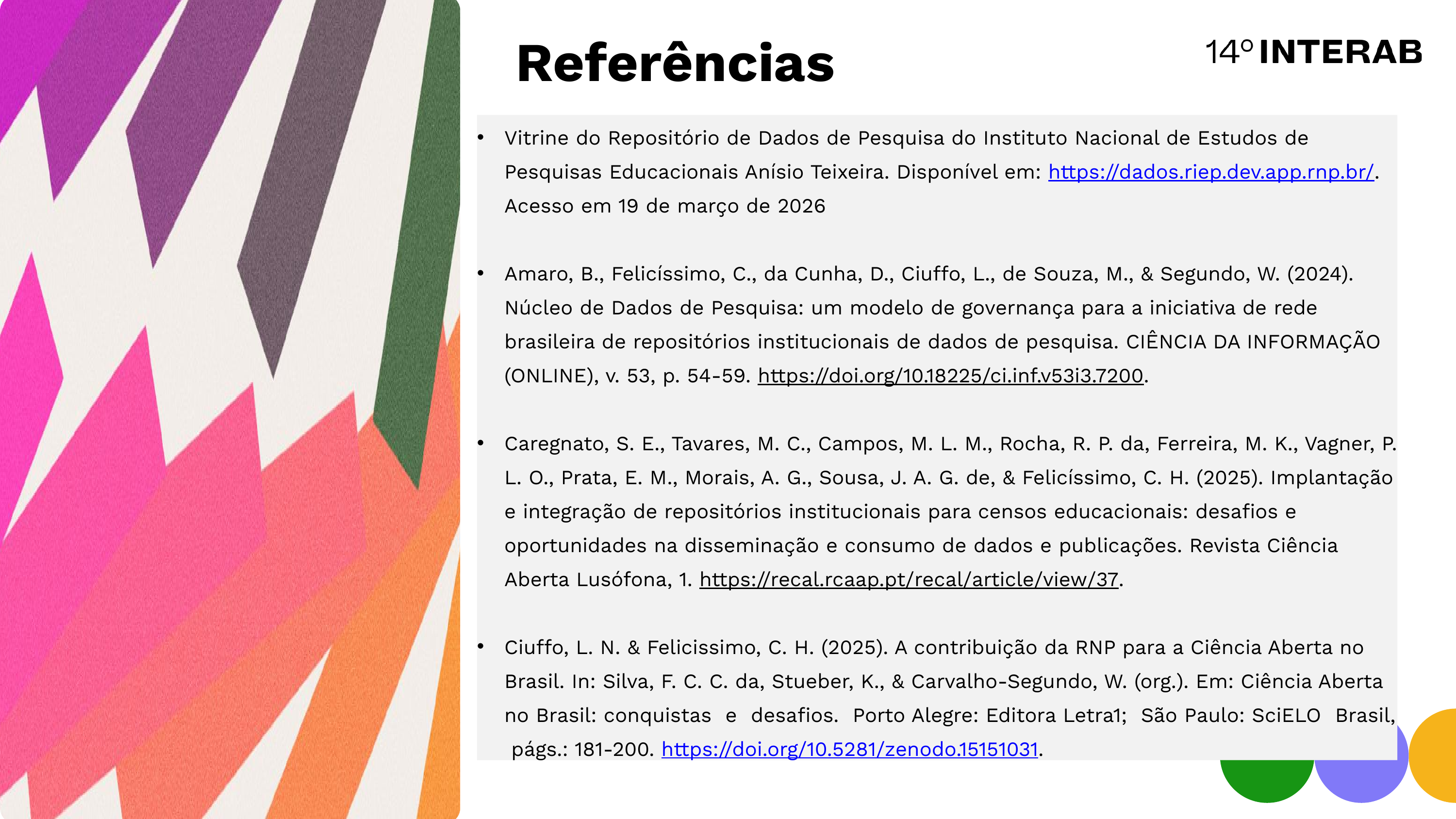

Referências

Vitrine do Repositório de Dados de Pesquisa do Instituto Nacional de Estudos de Pesquisas Educacionais Anísio Teixeira. Disponível em: https://dados.riep.dev.app.rnp.br/. Acesso em 19 de março de 2026

Amaro, B., Felicíssimo, C., da Cunha, D., Ciuffo, L., de Souza, M., & Segundo, W. (2024). Núcleo de Dados de Pesquisa: um modelo de governança para a iniciativa de rede brasileira de repositórios institucionais de dados de pesquisa. CIÊNCIA DA INFORMAÇÃO (ONLINE), v. 53, p. 54-59. https://doi.org/10.18225/ci.inf.v53i3.7200.

Caregnato, S. E., Tavares, M. C., Campos, M. L. M., Rocha, R. P. da, Ferreira, M. K., Vagner, P. L. O., Prata, E. M., Morais, A. G., Sousa, J. A. G. de, & Felicíssimo, C. H. (2025). Implantação e integração de repositórios institucionais para censos educacionais: desafios e oportunidades na disseminação e consumo de dados e publicações. Revista Ciência Aberta Lusófona, 1. https://recal.rcaap.pt/recal/article/view/37.

Ciuffo, L. N. & Felicissimo, C. H. (2025). A contribuição da RNP para a Ciência Aberta no Brasil. In: Silva, F. C. C. da, Stueber, K., & Carvalho-Segundo, W. (org.). Em: Ciência Aberta no Brasil: conquistas  e  desafios.  Porto Alegre: Editora Letra1;  São Paulo: SciELO  Brasil,  págs.: 181-200. https://doi.org/10.5281/zenodo.15151031.